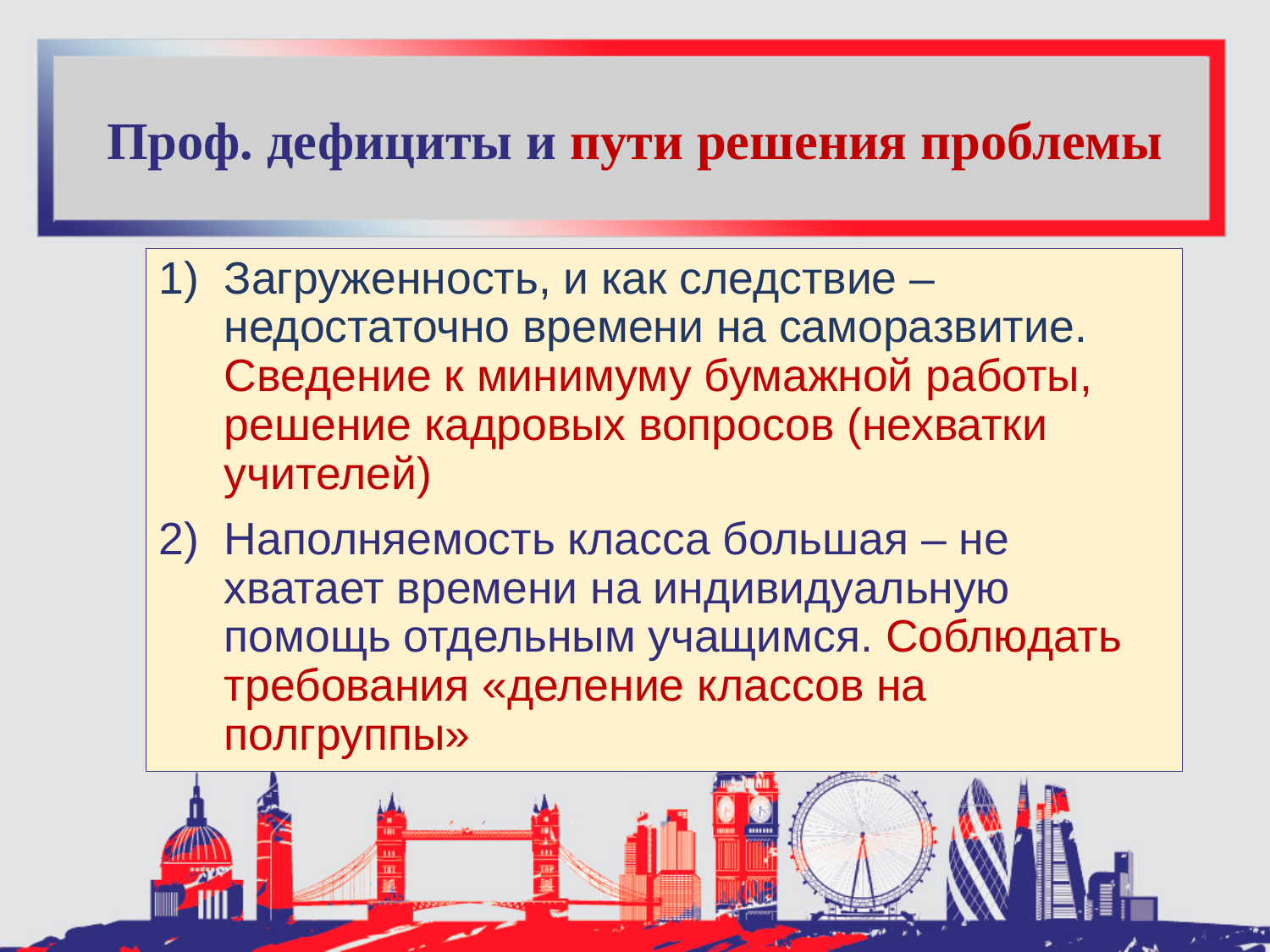

# Проф. дефициты и пути решения проблемы
Загруженность, и как следствие – недостаточно времени на саморазвитие. Сведение к минимуму бумажной работы, решение кадровых вопросов (нехватки учителей)
Наполняемость класса большая – не хватает времени на индивидуальную помощь отдельным учащимся. Соблюдать требования «деление классов на полгруппы»